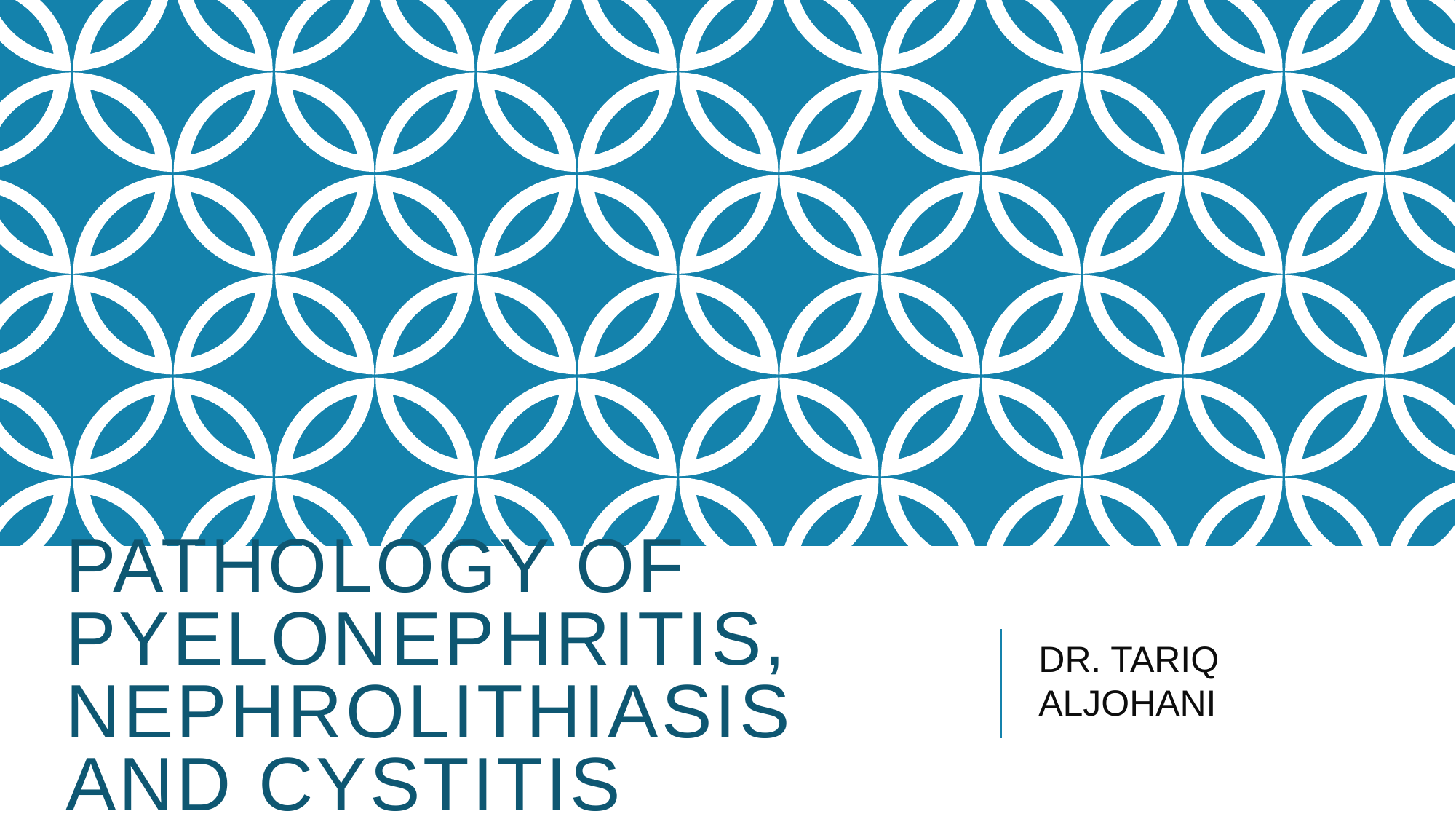

# Pathology of pyelonephritis, Nephrolithiasis and Cystitis
DR. TARIQ ALJOHANI